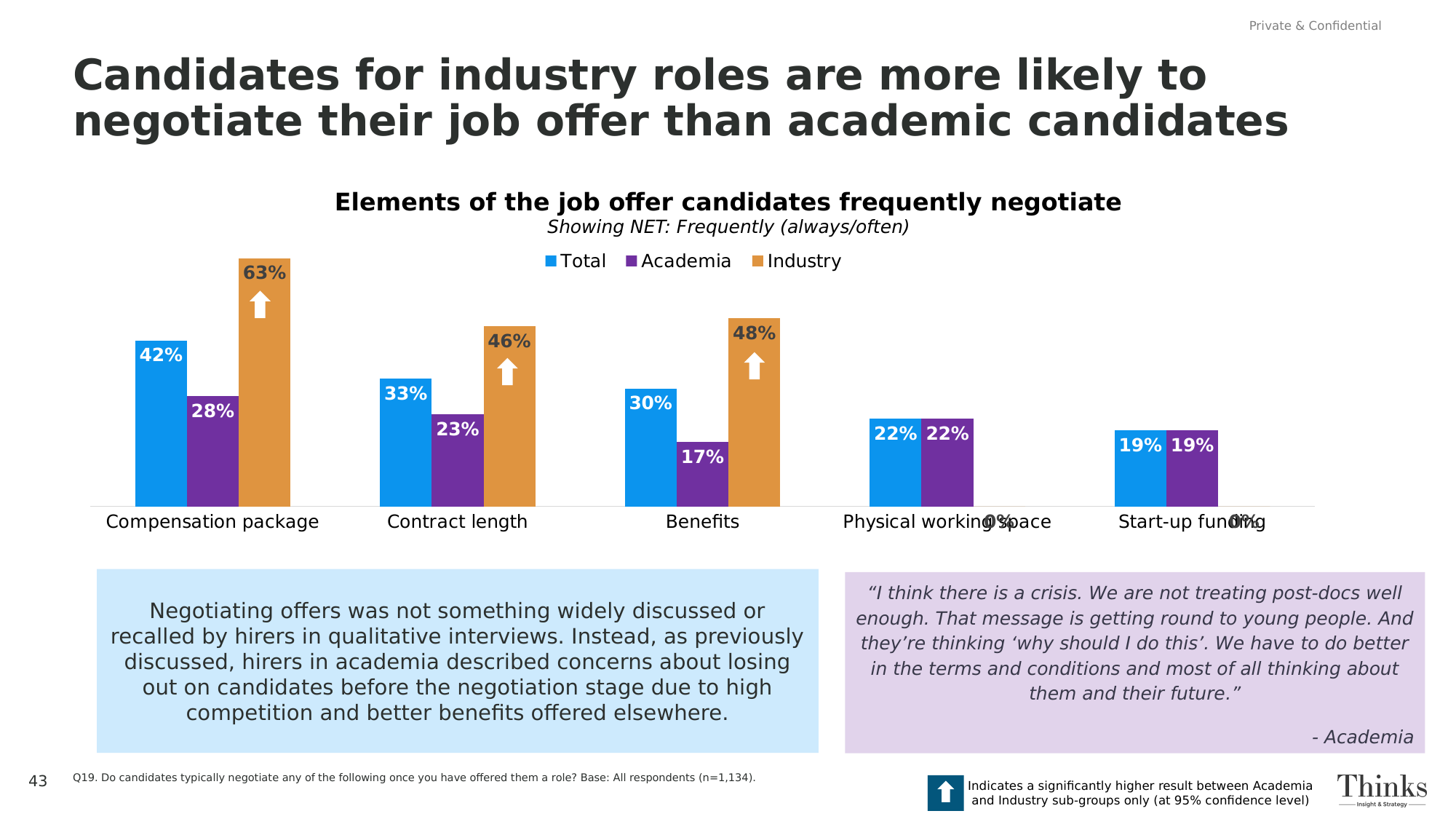

Private & Confidential
Candidates for industry roles are more likely to negotiate their job offer than academic candidates
Elements of the job offer candidates frequently negotiate
Showing NET: Frequently (always/often)

### Chart

| Category | Total | Academia | Industry |
|---|---|---|---|
| Compensation package | 0.4232804232804233 | 0.28063943161634103 | 0.6325459317585301 |
| Contract length | 0.32539682539682535 | 0.23445825932504438 | 0.4593175853018372 |
| Benefits | 0.30070546737213405 | 0.16518650088809944 | 0.4803149606299212 |
| Physical working space | 0.22380106571936056 | 0.22380106571936056 | 0.0 |
| Start-up funding | 0.1936056838365897 | 0.1936056838365897 | 0.0 |

Negotiating offers was not something widely discussed or recalled by hirers in qualitative interviews. Instead, as previously discussed, hirers in academia described concerns about losing out on candidates before the negotiation stage due to high competition and better benefits offered elsewhere.
“I think there is a crisis. We are not treating post-docs well enough. That message is getting round to young people. And they’re thinking ‘why should I do this’. We have to do better in the terms and conditions and most of all thinking about them and their future.”
- Academia
43
Q19. Do candidates typically negotiate any of the following once you have offered them a role? Base: All respondents (n=1,134).

Indicates a significantly higher result between Academia and Industry sub-groups only (at 95% confidence level)